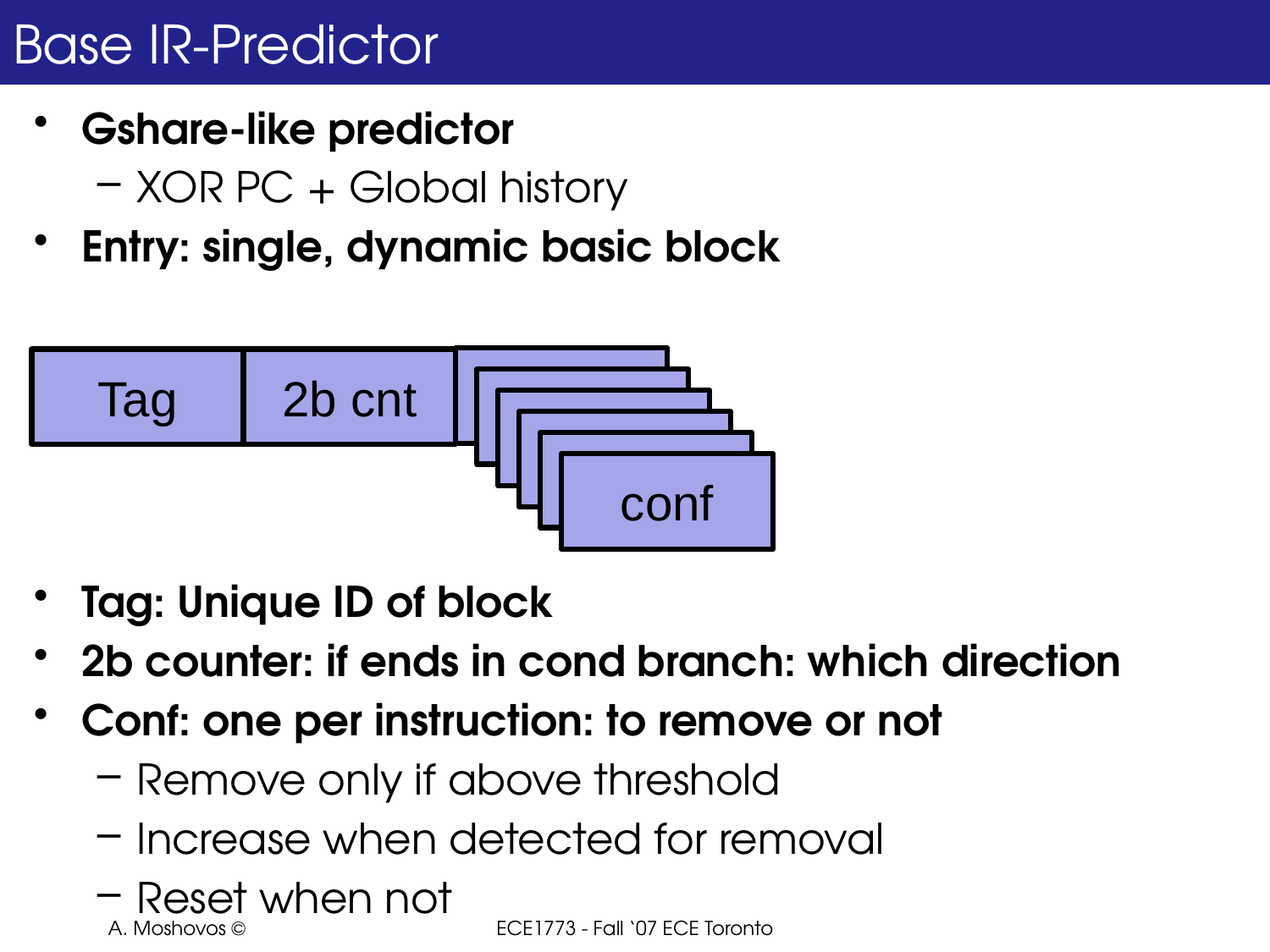

# Base IR-Predictor
Gshare-like predictor
XOR PC + Global history
Entry: single, dynamic basic block

Tag: Unique ID of block
2b counter: if ends in cond branch: which direction
Conf: one per instruction: to remove or not
Remove only if above threshold
Increase when detected for removal
Reset when not

conf
Tag
2b cnt
conf
conf
conf
conf
conf
A. Moshovos ©
ECE1773 - Fall ‘07 ECE Toronto